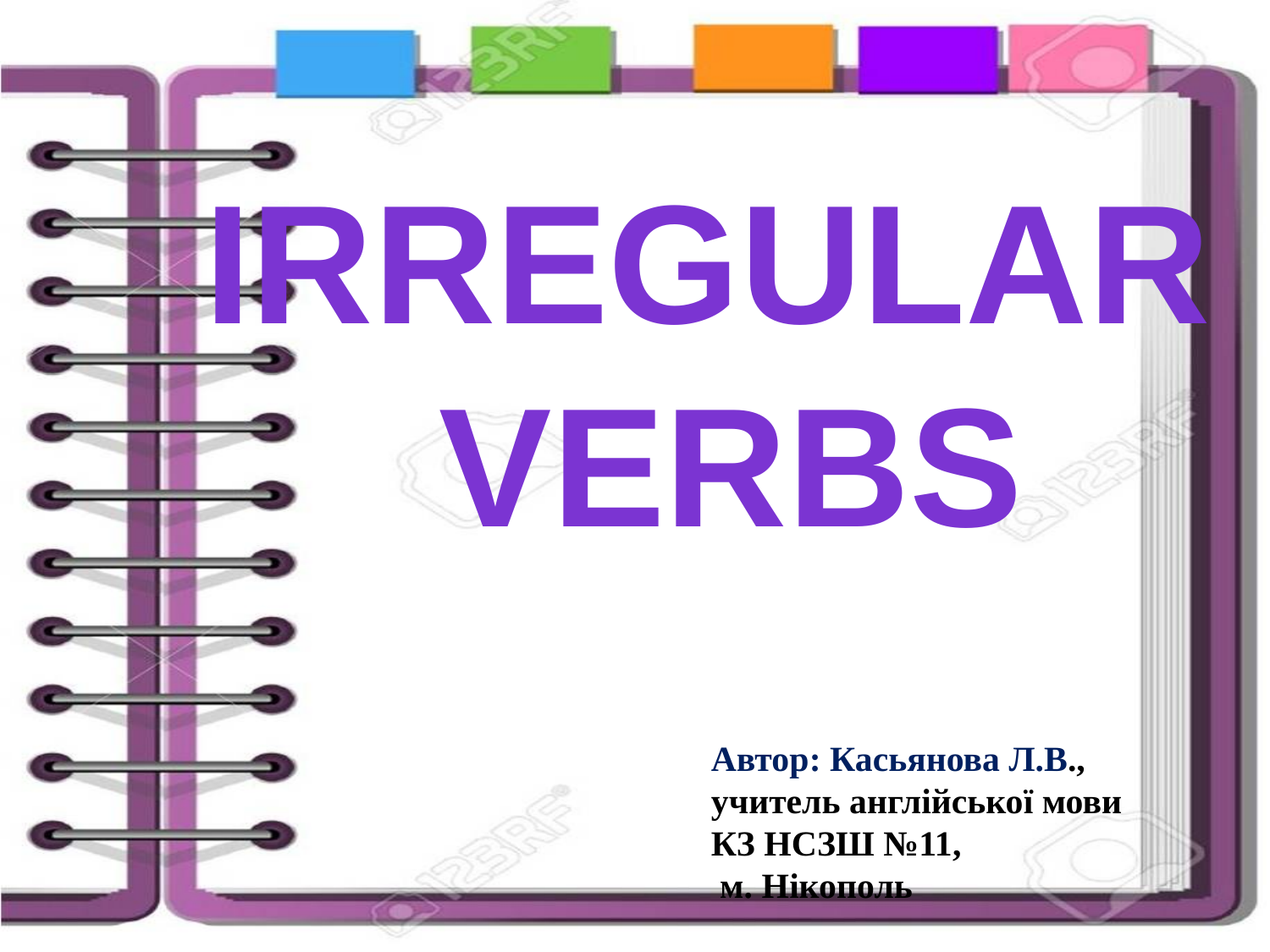

IRREGULAR
VERBS
Автор: Касьянова Л.В.,
учитель англійської мови
КЗ НСЗШ №11,
 м. Нікополь